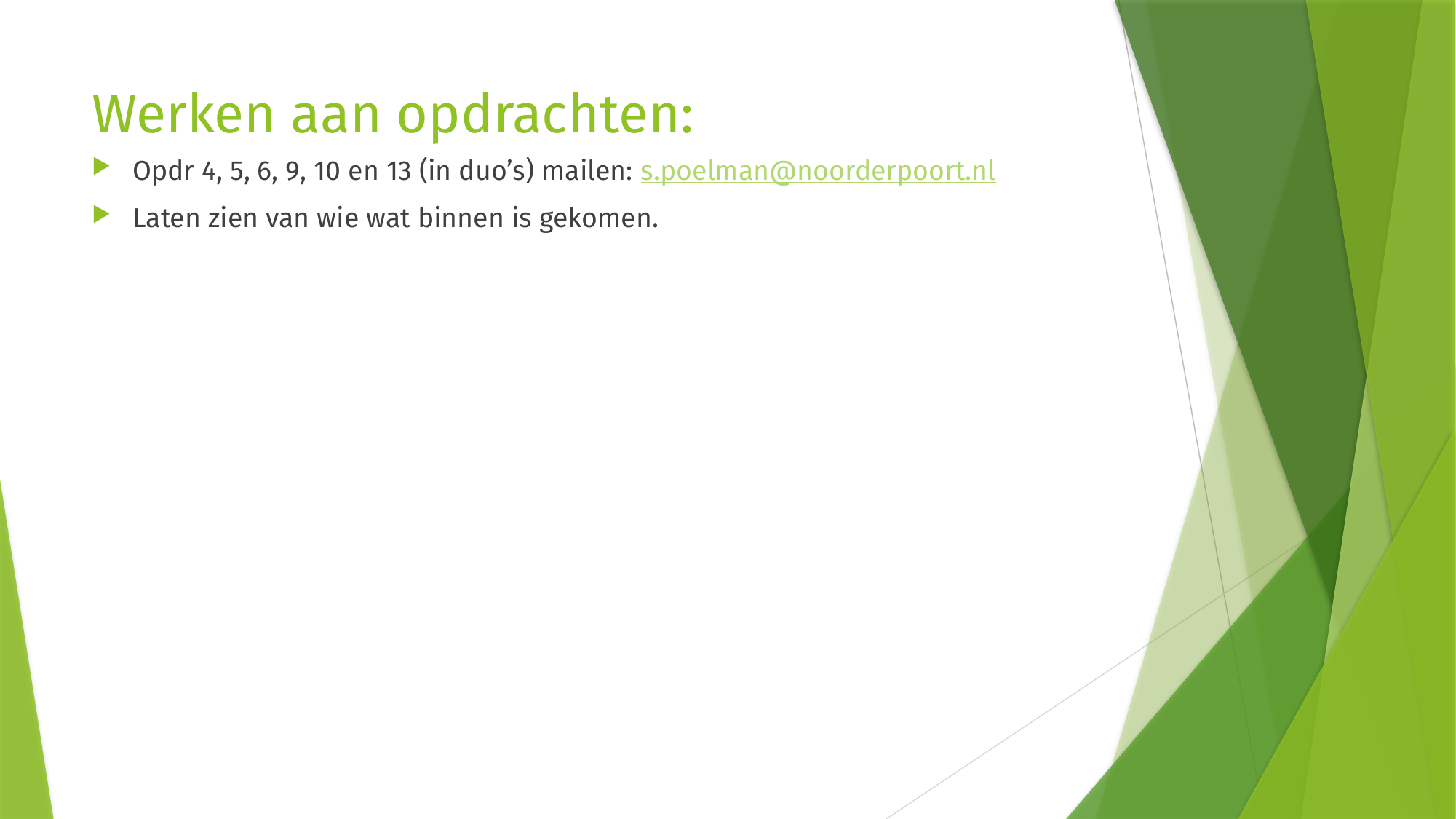

# Werken aan opdrachten:
Opdr 4, 5, 6, 9, 10 en 13 (in duo’s) mailen: s.poelman@noorderpoort.nl
Laten zien van wie wat binnen is gekomen.